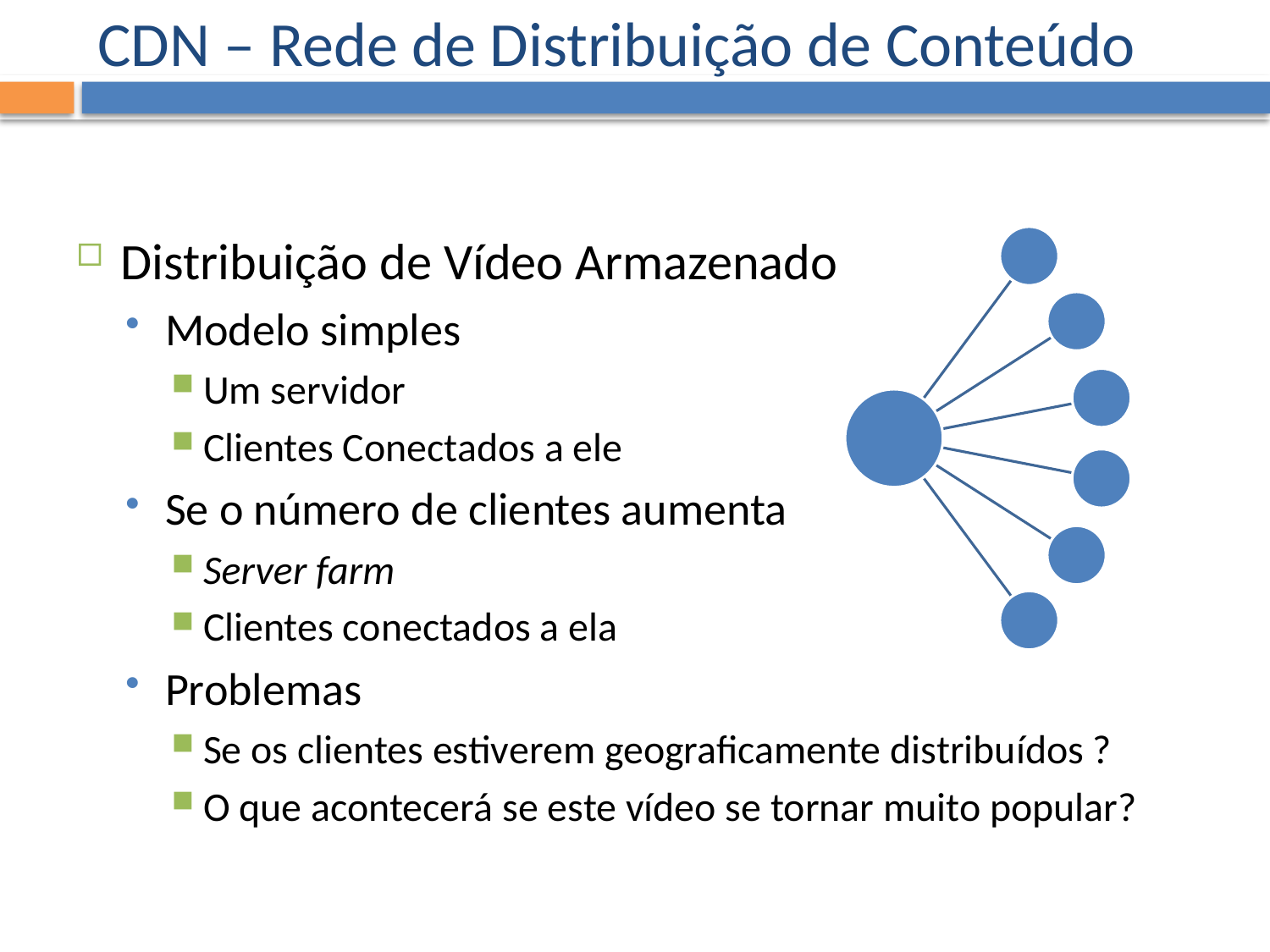

# CDN – Rede de Distribuição de Conteúdo

Distribuição de Vídeo Armazenado
Modelo simples
Um servidor
Clientes Conectados a ele
Se o número de clientes aumenta
Server farm
Clientes conectados a ela
Problemas
Se os clientes estiverem geograficamente distribuídos ?
O que acontecerá se este vídeo se tornar muito popular?